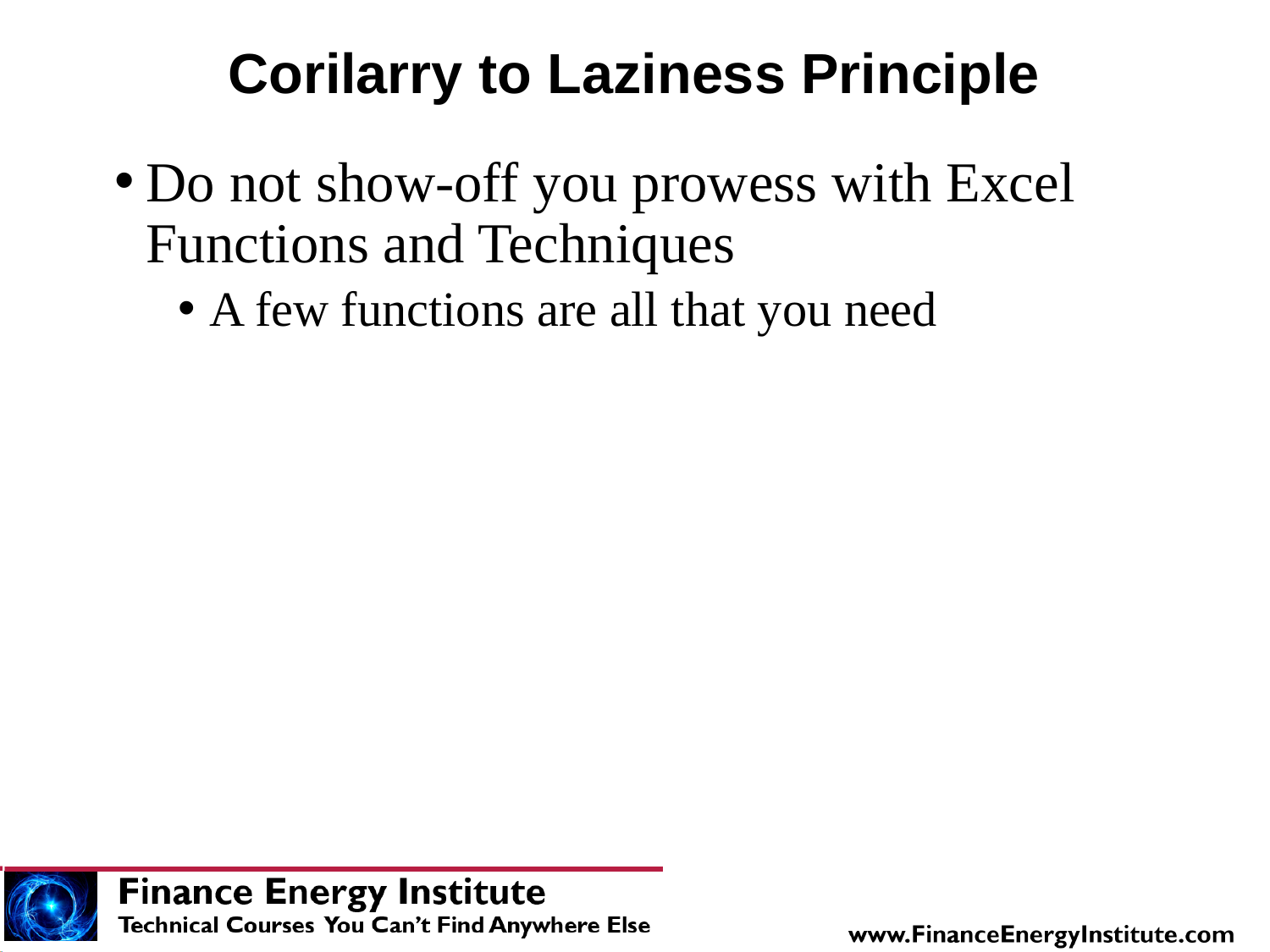

# Corilarry to Laziness Principle
Do not show-off you prowess with Excel Functions and Techniques
A few functions are all that you need